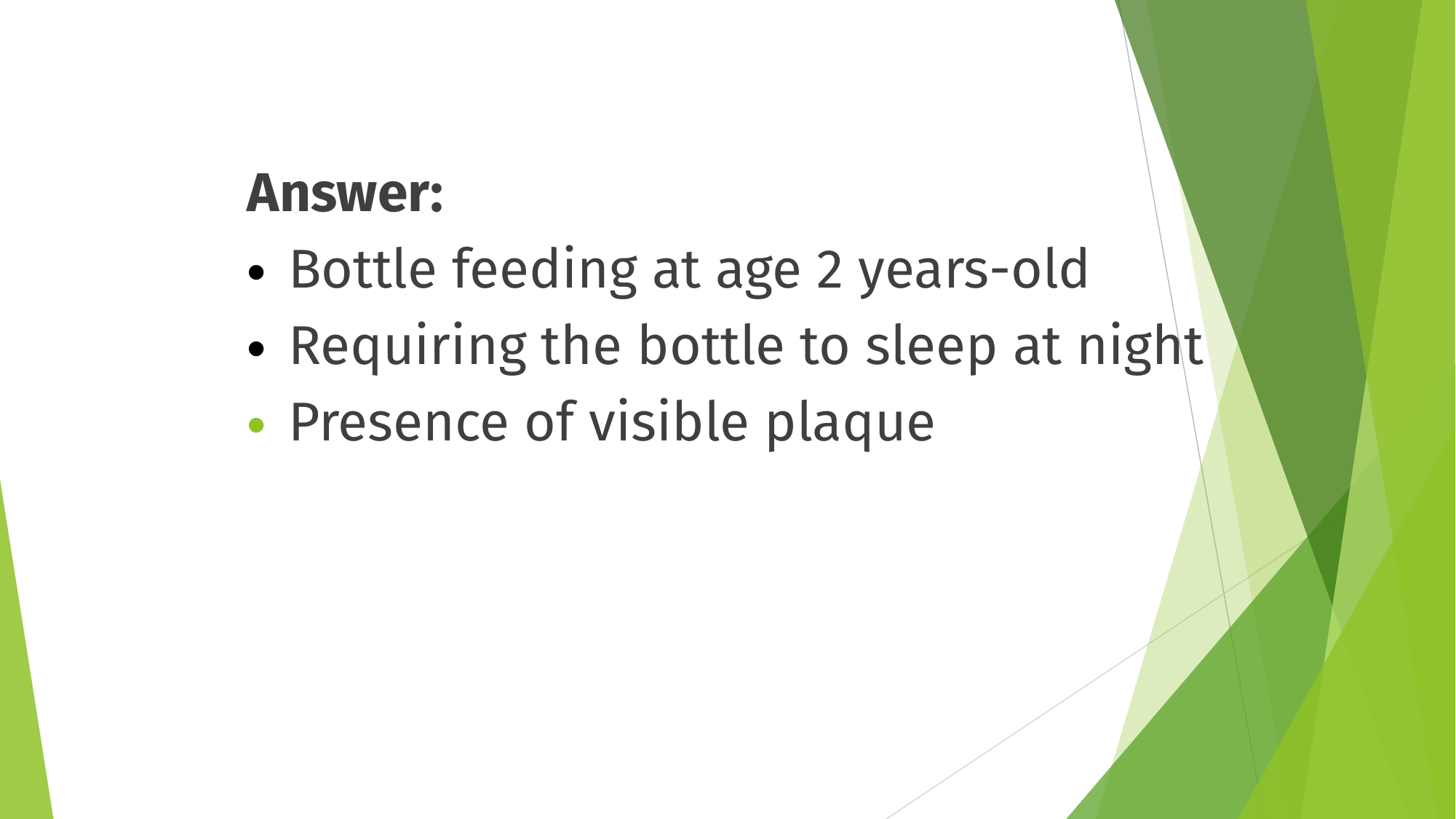

Answer:
Bottle feeding at age 2 years-old
Requiring the bottle to sleep at night
Presence of visible plaque